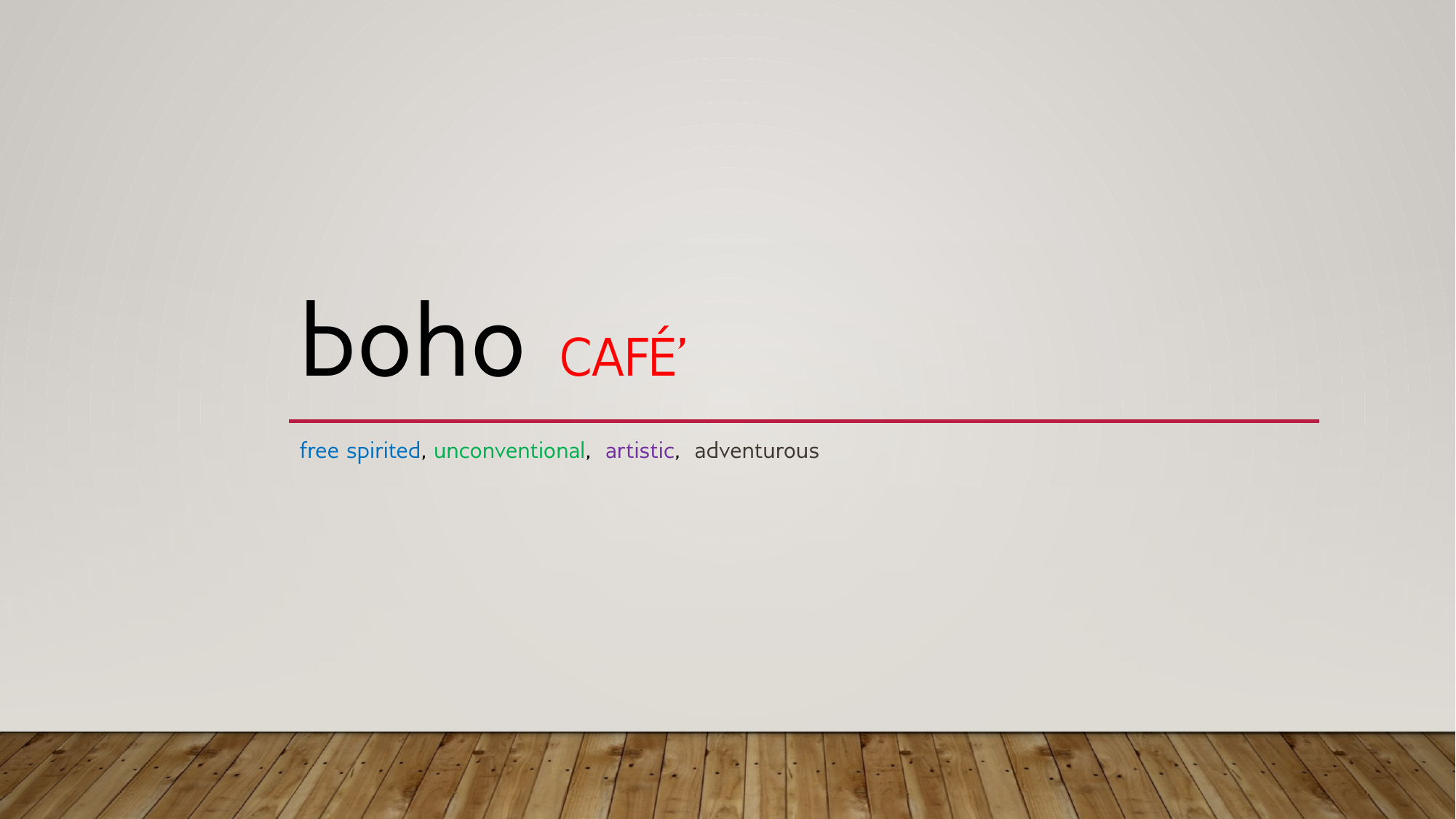

# boho CAFÉ’
free spirited, unconventional,  artistic,  adventurous